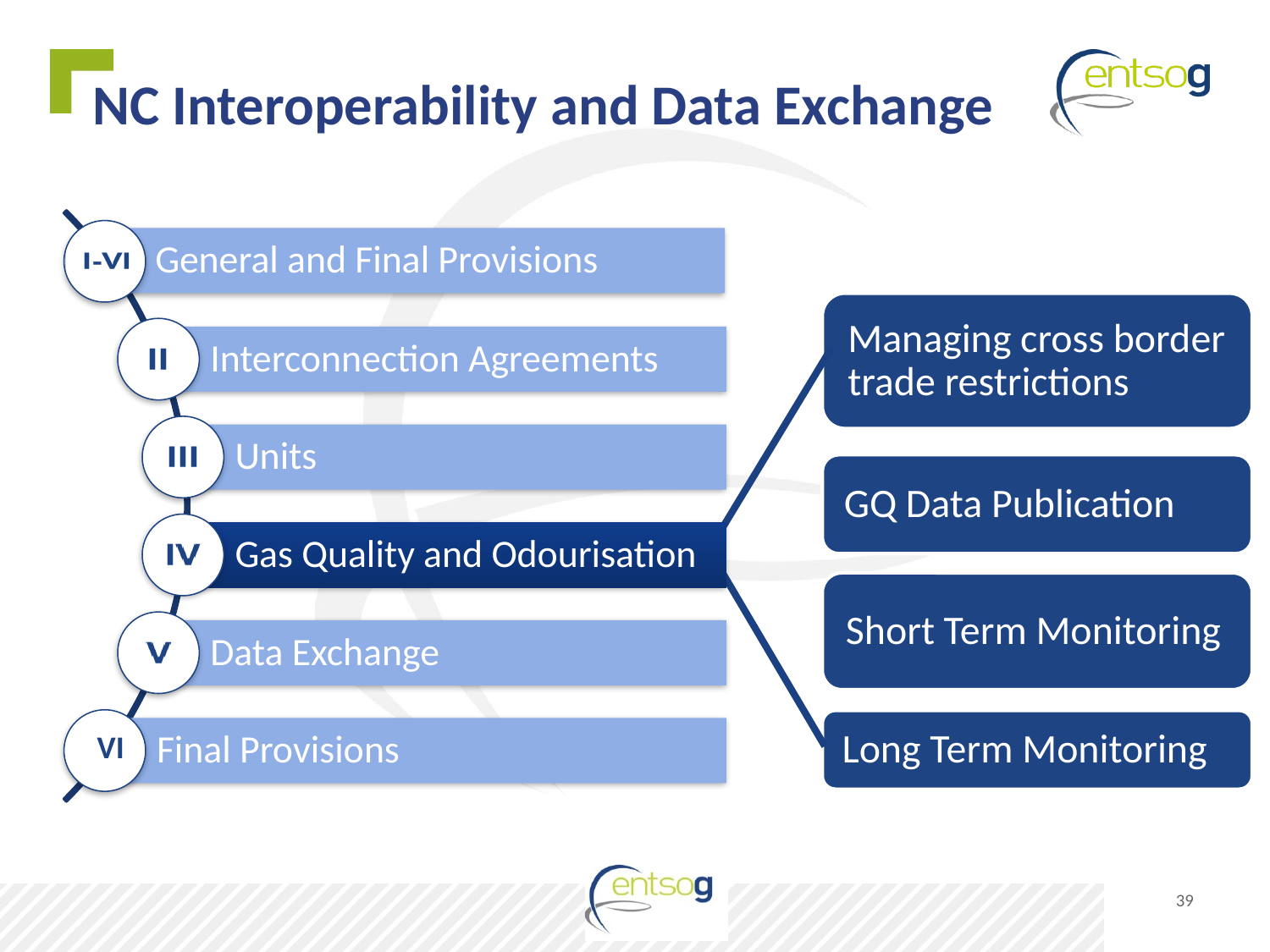

# NC Interoperability and Data Exchange
General and Final Provisions
Interconnection Agreements
Units
Gas Quality and Odourisation
Data Exchange
Final Provisions
Managing cross border trade restrictions
GQ Data Publication
Short Term Monitoring
Long Term Monitoring
VI
39